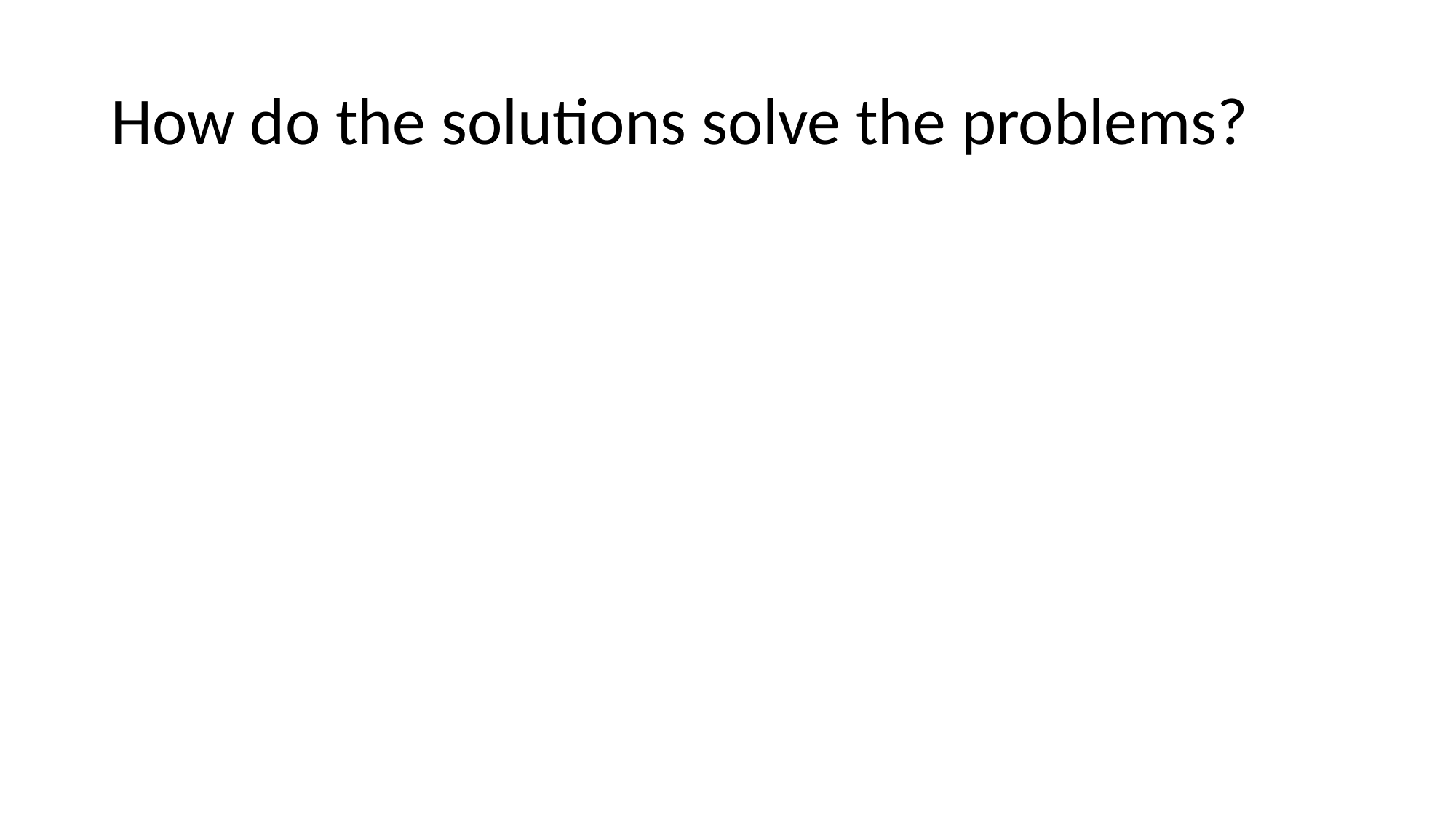

# How do the solutions solve the problems?